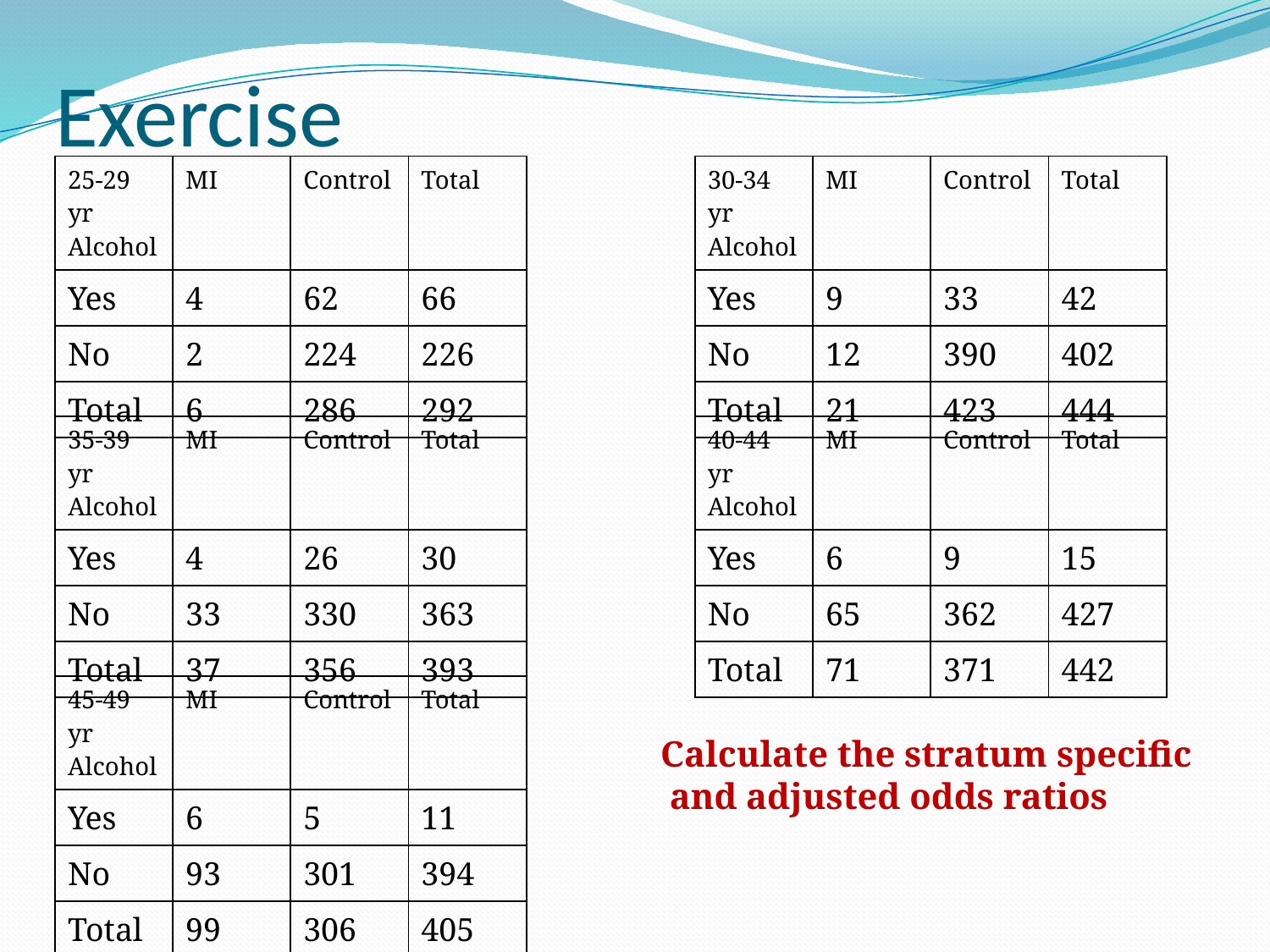

# Exercise
| 25-29 yr Alcohol | MI | Control | Total |
| --- | --- | --- | --- |
| Yes | 4 | 62 | 66 |
| No | 2 | 224 | 226 |
| Total | 6 | 286 | 292 |
| 30-34 yr Alcohol | MI | Control | Total |
| --- | --- | --- | --- |
| Yes | 9 | 33 | 42 |
| No | 12 | 390 | 402 |
| Total | 21 | 423 | 444 |
| 35-39 yr Alcohol | MI | Control | Total |
| --- | --- | --- | --- |
| Yes | 4 | 26 | 30 |
| No | 33 | 330 | 363 |
| Total | 37 | 356 | 393 |
| 40-44 yr Alcohol | MI | Control | Total |
| --- | --- | --- | --- |
| Yes | 6 | 9 | 15 |
| No | 65 | 362 | 427 |
| Total | 71 | 371 | 442 |
| 45-49 yr Alcohol | MI | Control | Total |
| --- | --- | --- | --- |
| Yes | 6 | 5 | 11 |
| No | 93 | 301 | 394 |
| Total | 99 | 306 | 405 |
Calculate the stratum specific
 and adjusted odds ratios